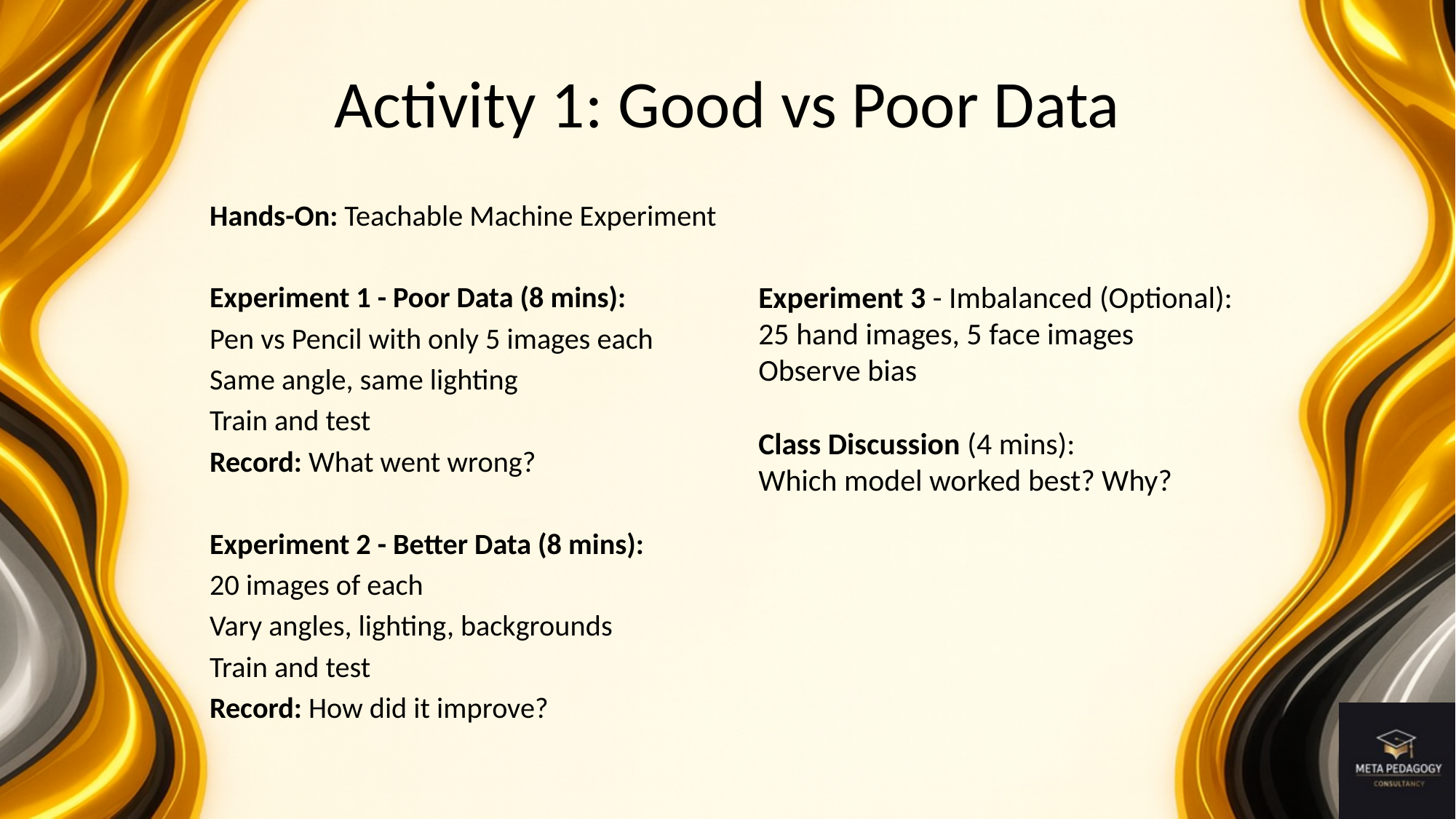

# Activity 1: Good vs Poor Data
Hands-On: Teachable Machine Experiment

Experiment 1 - Poor Data (8 mins):
Pen vs Pencil with only 5 images each
Same angle, same lighting
Train and test
Record: What went wrong?

Experiment 2 - Better Data (8 mins):
20 images of each
Vary angles, lighting, backgrounds
Train and test
Record: How did it improve?

Experiment 3 - Imbalanced (Optional):
25 hand images, 5 face images
Observe bias

Class Discussion (4 mins):
Which model worked best? Why?